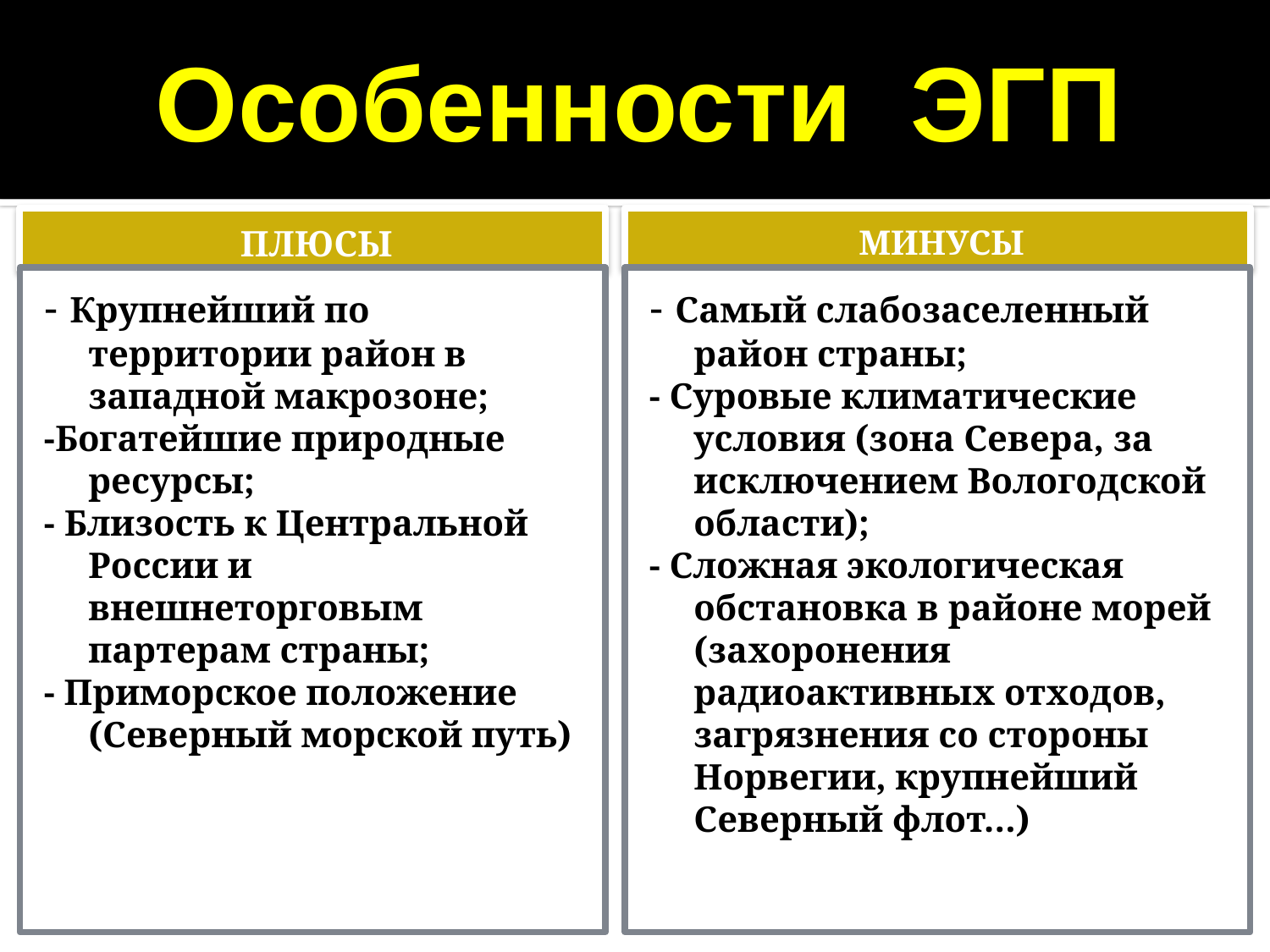

# Особенности  ЭГП
плюсы
минусы
- Крупнейший по территории район в западной макрозоне;
-Богатейшие природные ресурсы;
- Близость к Центральной России и внешнеторговым партерам страны;
- Приморское положение (Северный морской путь)
- Самый слабозаселенный район страны;
- Суровые климатические условия (зона Севера, за исключением Вологодской области);
- Сложная экологическая обстановка в районе морей (захоронения радиоактивных отходов, загрязнения со стороны Норвегии, крупнейший Северный флот…)